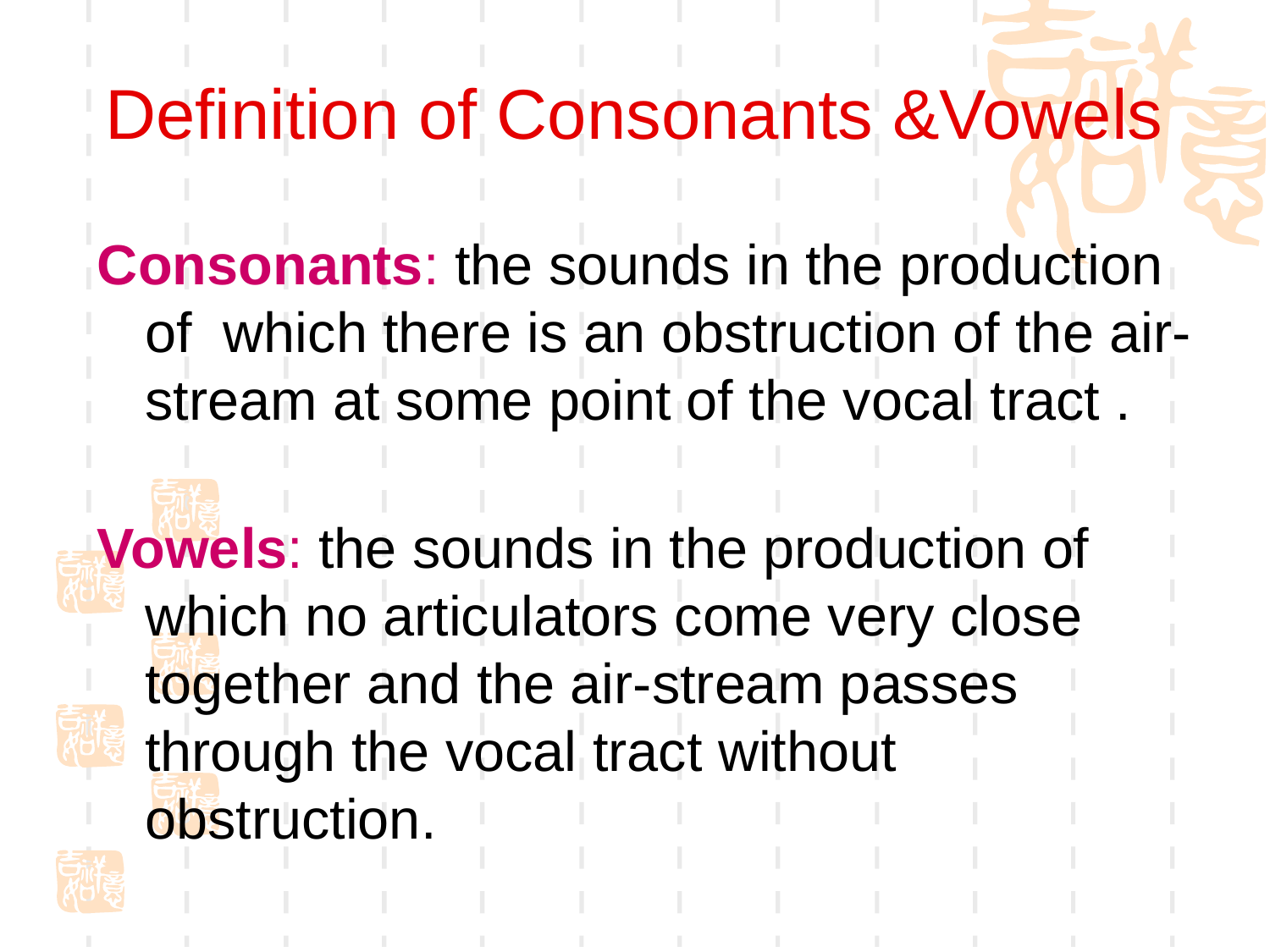

# Definition of Consonants &Vowels
Consonants: the sounds in the production of  which there is an obstruction of the air- stream at some point of the vocal tract .

Vowels: the sounds in the production of which no articulators come very close together and the air-stream passes through the vocal tract without obstruction.